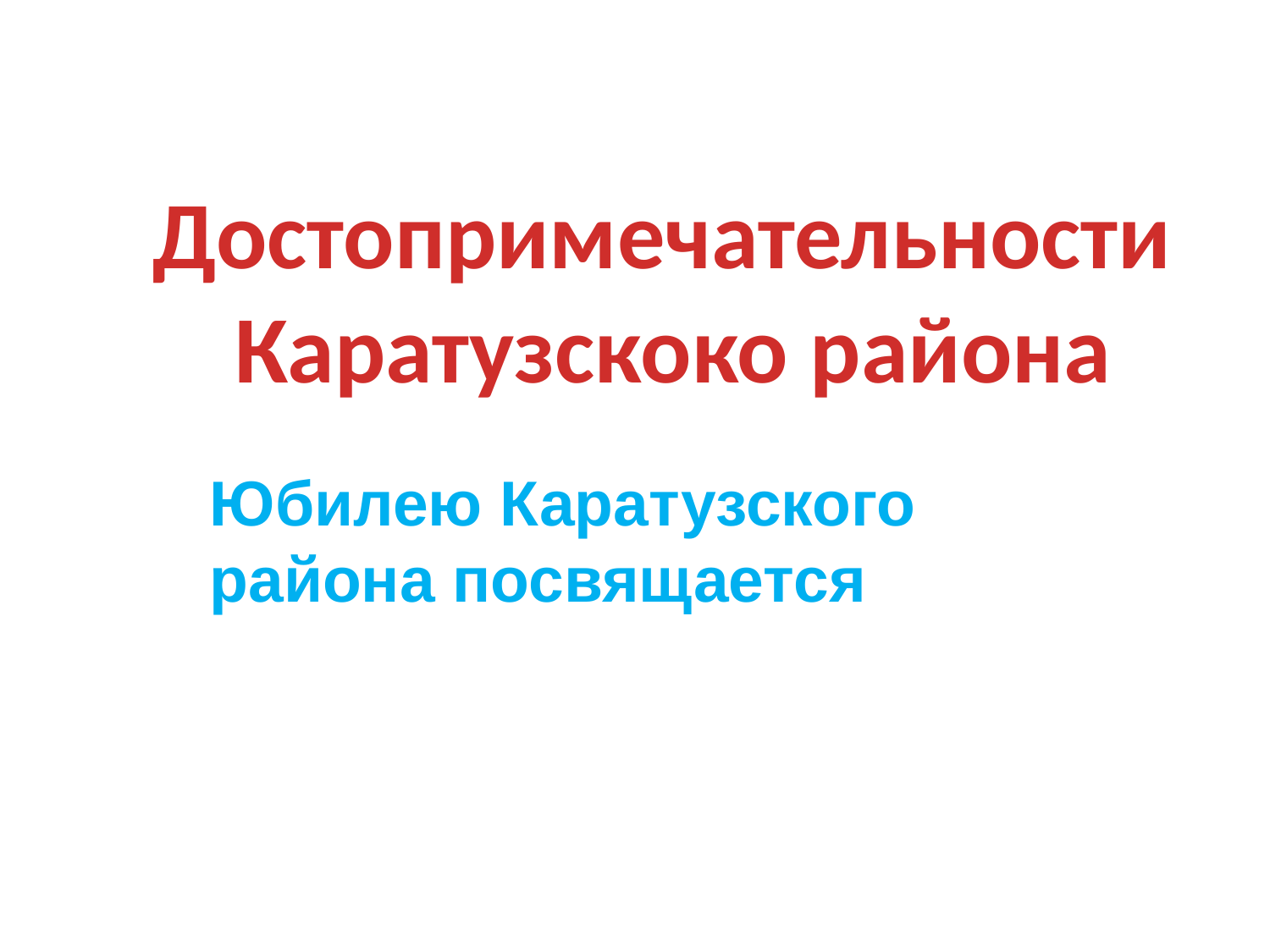

Достопримечательности
 Каратузскоко района
Юбилею Каратузского района посвящается